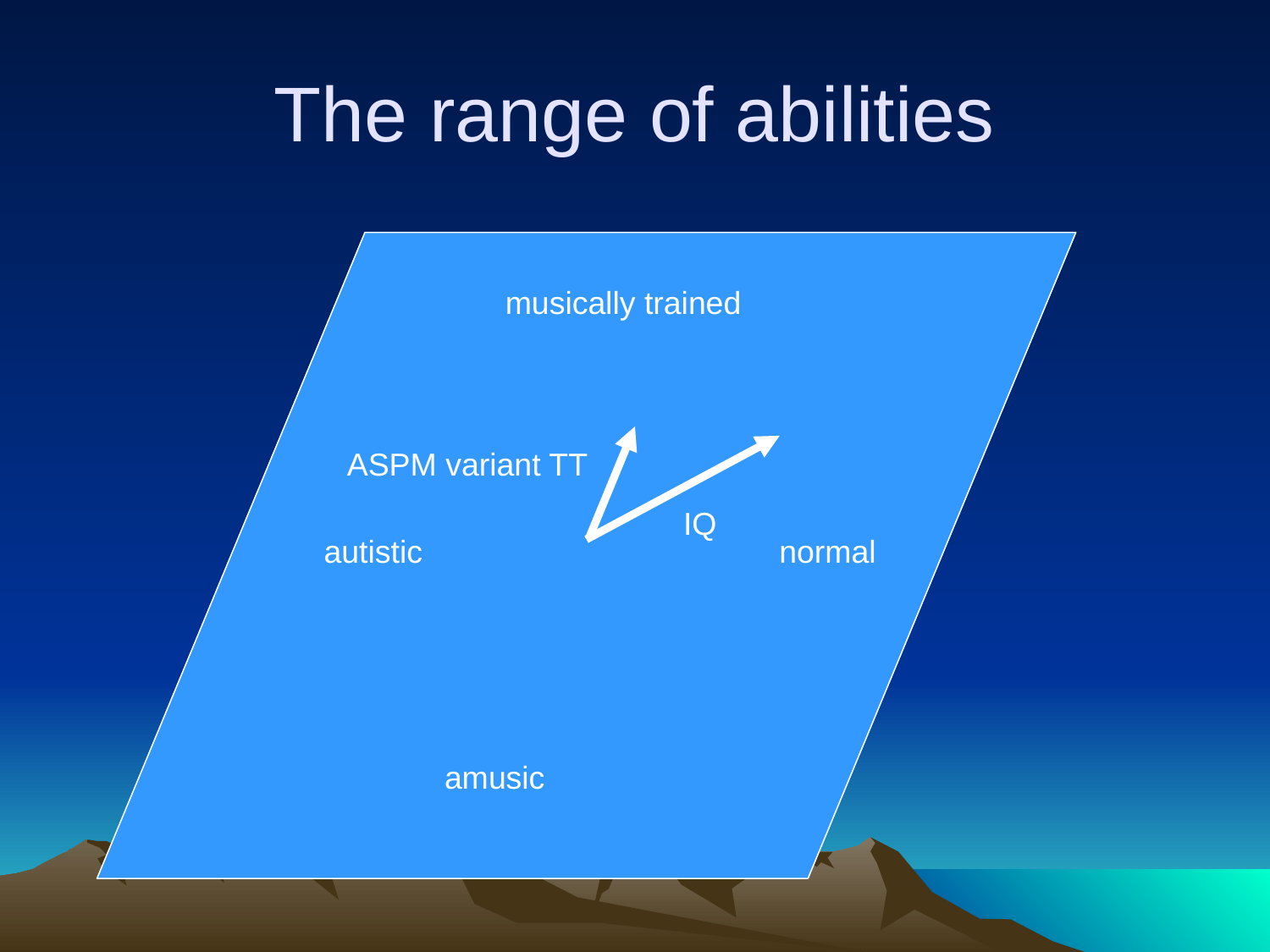

# The range of abilities

musically trained
ASPM variant TT
IQ
autistic
normal
amusic